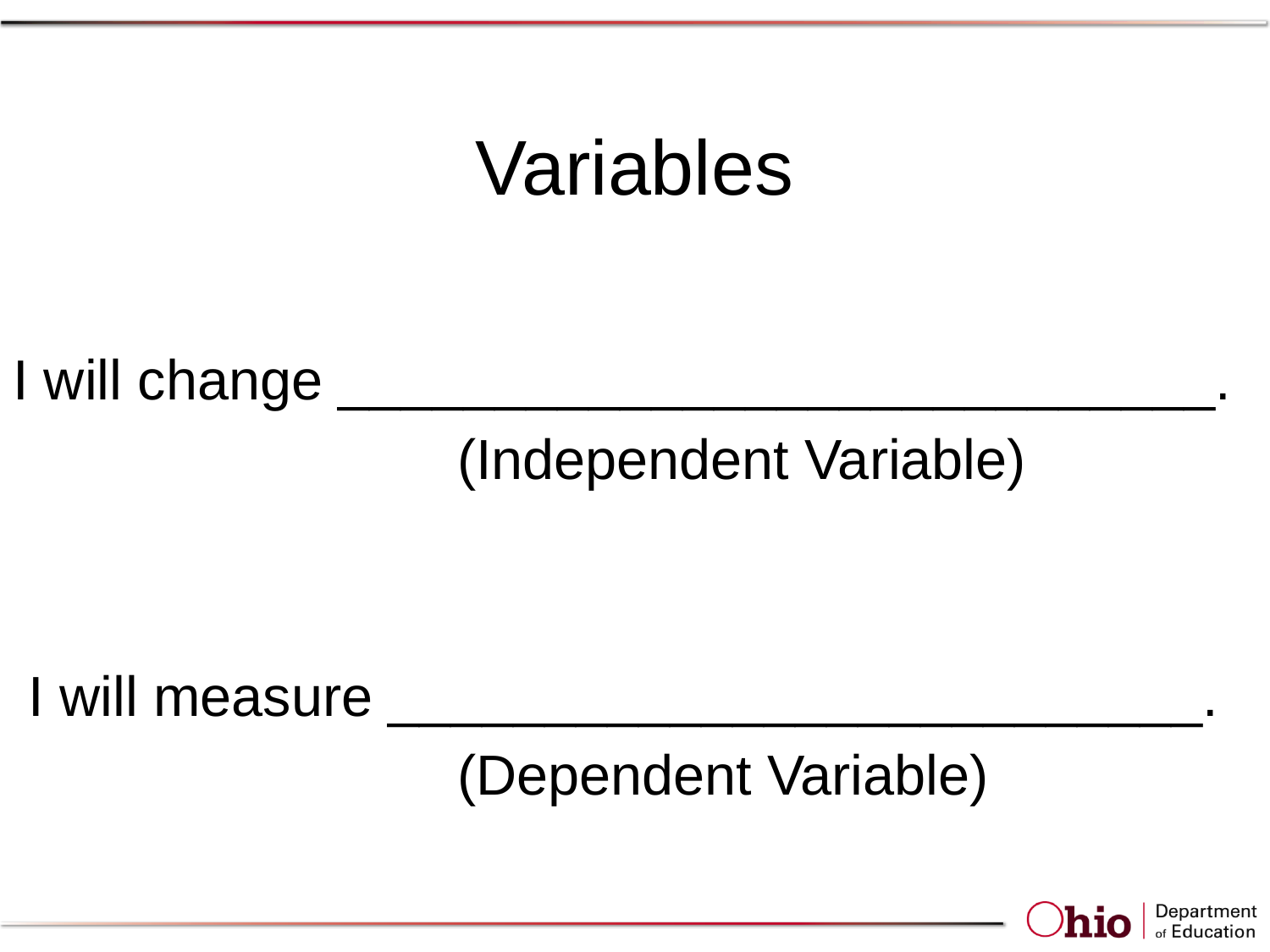

# Variables

I will change ____________________________.
(Independent Variable)

 I will measure __________________________.
(Dependent Variable)